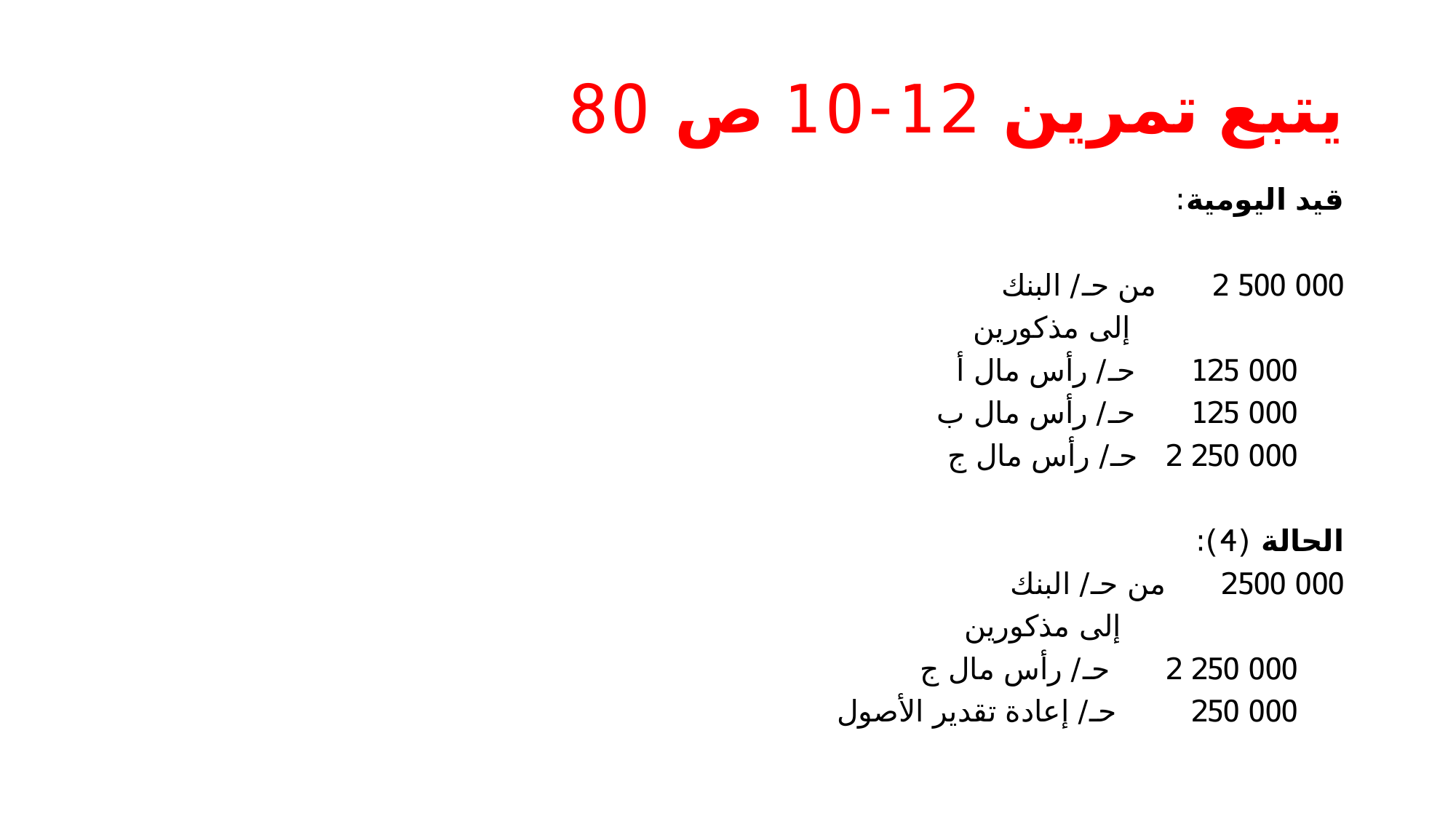

# يتبع تمرين 12-10 ص 80
قيد اليومية:

000 500 2      من حـ/ البنك
                       إلى مذكورين
     000 125      حـ/ رأس مال أ
     000 125      حـ/ رأس مال ب
     000 250 2   حـ/ رأس مال ج

الحالة (4):
000 2500      من حـ/ البنك
                        إلى مذكورين
     000 250 2      حـ/ رأس مال ج
     000 250        حـ/ إعادة تقدير الأصول